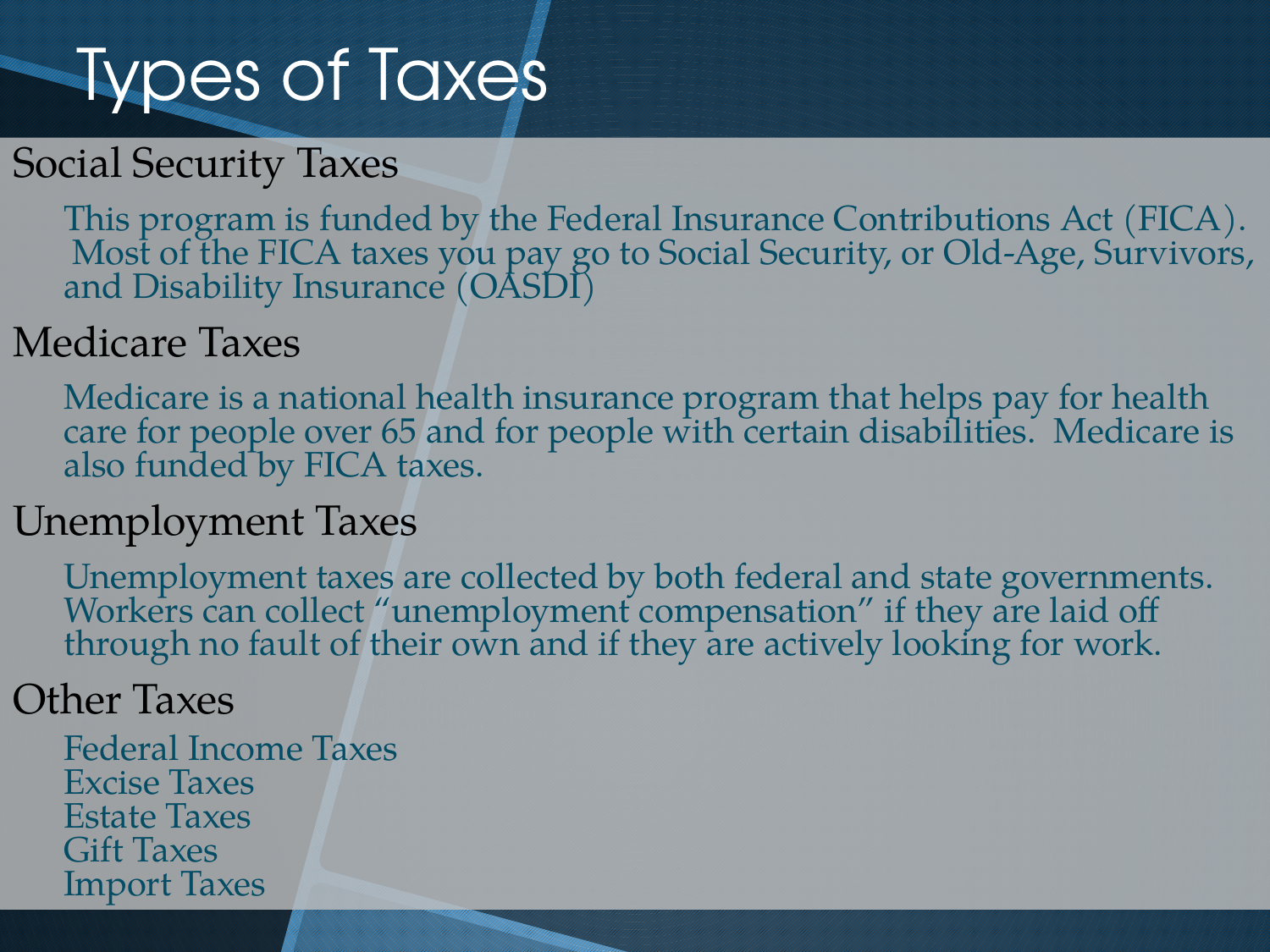

# Types of Taxes
Social Security Taxes
This program is funded by the Federal Insurance Contributions Act (FICA).   Most of the FICA taxes you pay go to Social Security, or Old-Age, Survivors, and Disability Insurance (OASDI)
Medicare Taxes
Medicare is a national health insurance program that helps pay for health care for people over 65 and for people with certain disabilities.  Medicare is also funded by FICA taxes.
Unemployment Taxes
Unemployment taxes are collected by both federal and state governments.   Workers can collect “unemployment compensation” if they are laid off through no fault of their own and if they are actively looking for work.
Other Taxes
Federal Income Taxes
Excise Taxes
Estate Taxes
Gift Taxes
Import Taxes